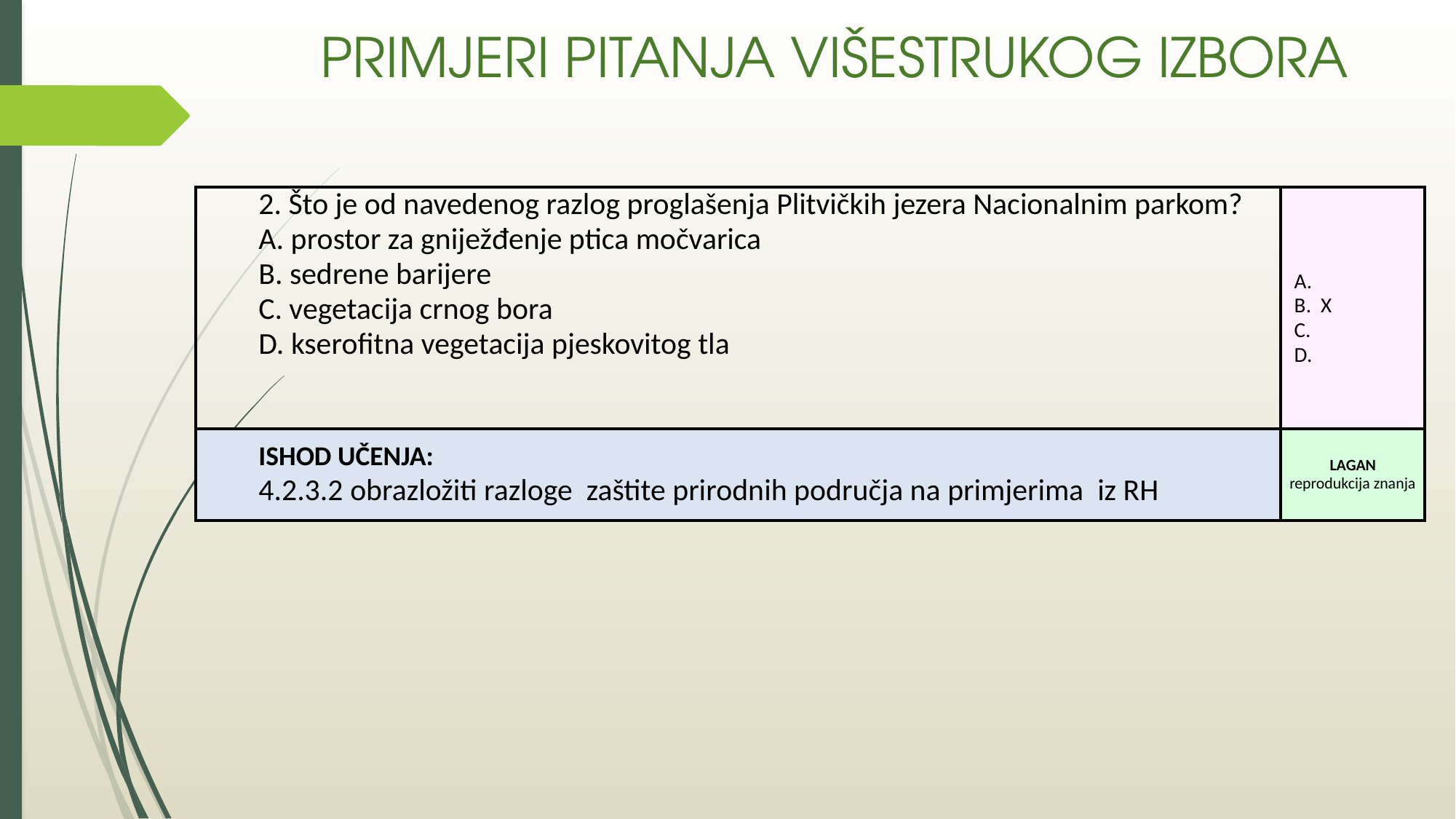

# PRIMJERI PITANJA VIŠESTRUKOG IZBORA
| 2. Što je od navedenog razlog proglašenja Plitvičkih jezera Nacionalnim parkom? A. prostor za gniježđenje ptica močvarica B. sedrene barijere C. vegetacija crnog bora D. kserofitna vegetacija pjeskovitog tla | A. B. X C. D. |
| --- | --- |
| ISHOD UČENJA: 4.2.3.2 obrazložiti razloge zaštite prirodnih područja na primjerima iz RH | LAGAN reprodukcija znanja |